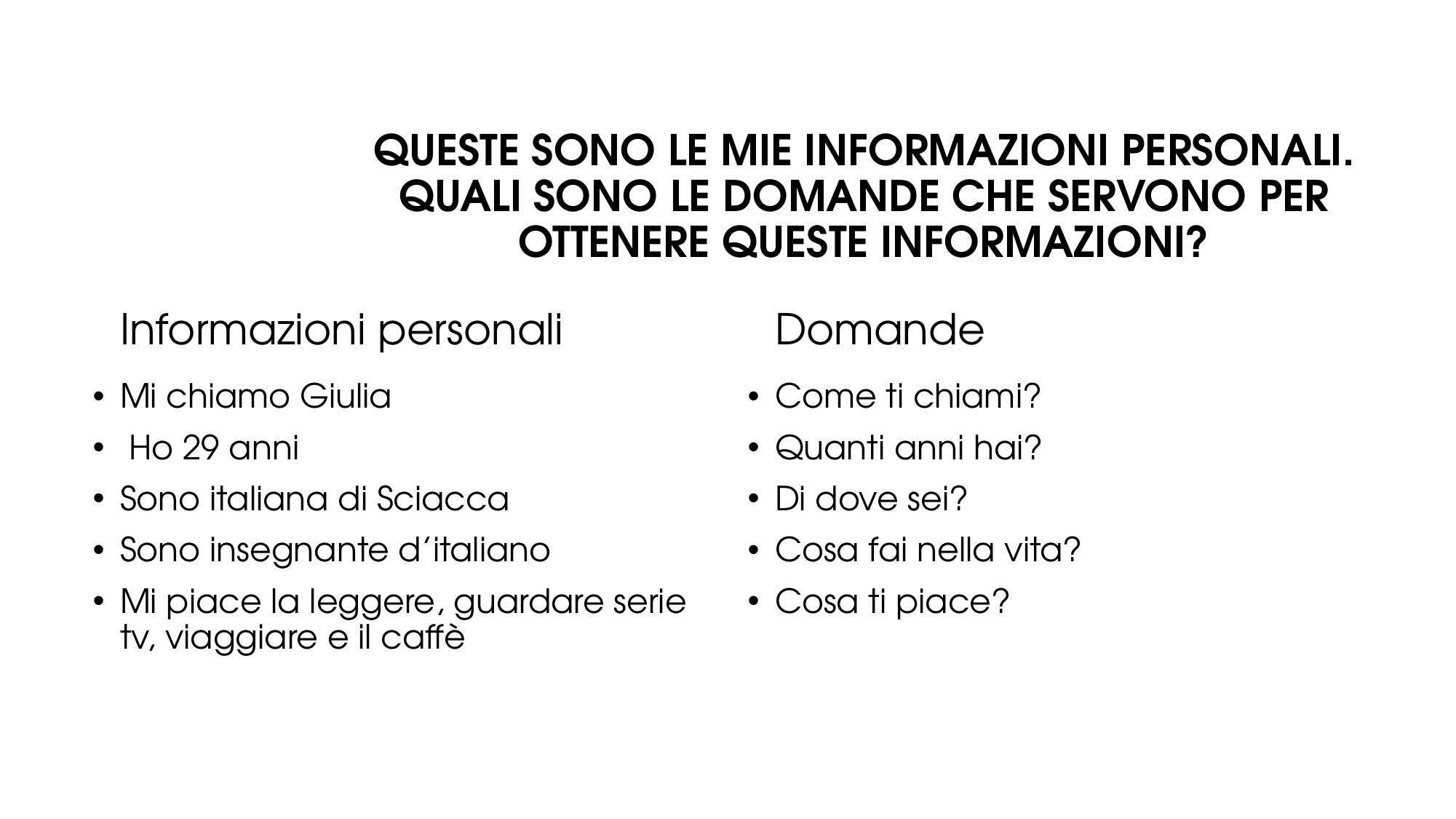

# Queste sono le mie informazioni personali. quali sono le domande che servono per ottenere queste informazioni?
Informazioni personali
Domande
Mi chiamo Giulia
 Ho 29 anni
Sono italiana di Sciacca
Sono insegnante d’italiano
Mi piace la leggere, guardare serie tv, viaggiare e il caffè

Come ti chiami?
Quanti anni hai?
Di dove sei?
Cosa fai nella vita?
Cosa ti piace?